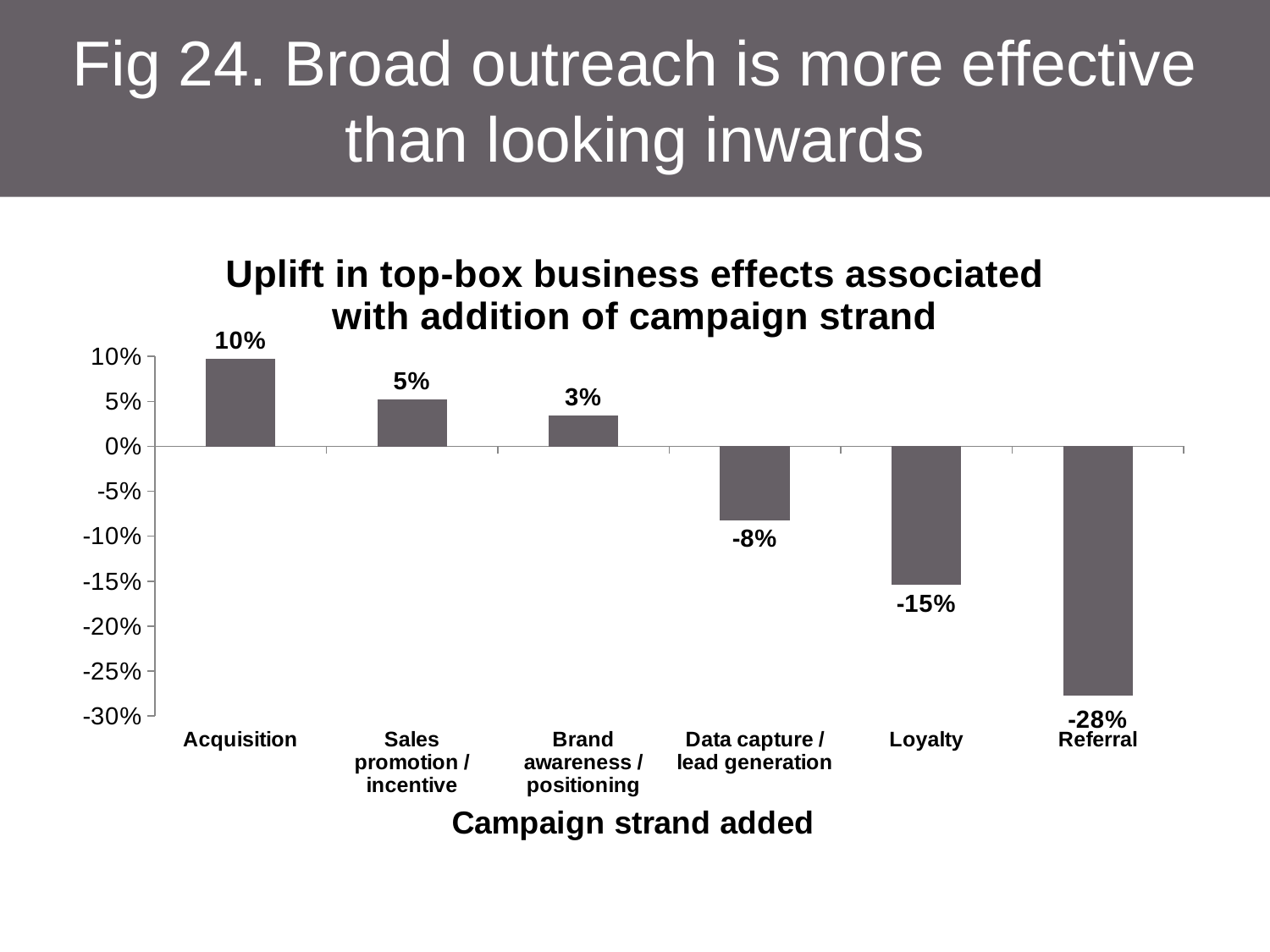

# Fig 24. Broad outreach is more effective than looking inwards

### Chart: Uplift in top-box business effects associated with addition of campaign strand

| Category | Uplift in top-box business effects |
|---|---|
| Acquisition | 0.0965693487183458 |
| Sales promotion / incentive | 0.0518053375196233 |
| Brand awareness / positioning | 0.0338541666666667 |
| Data capture / lead generation | -0.0814959912536444 |
| Loyalty | -0.153808721691933 |
| Referral | -0.27676399026764 |